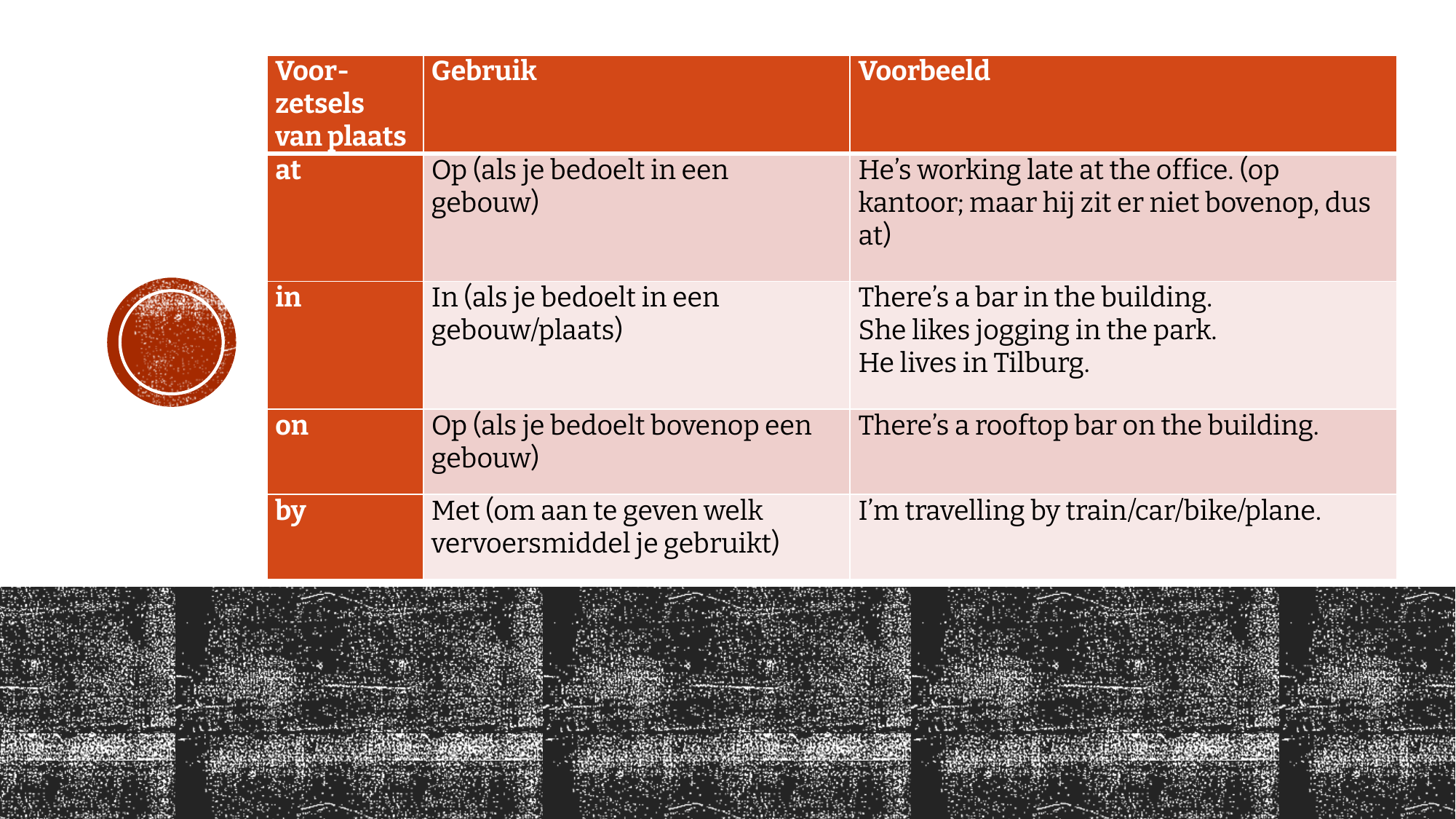

| Voor-zetsels van plaats | Gebruik | Voorbeeld |
| --- | --- | --- |
| at | Op (als je bedoelt in een gebouw) | He’s working late at the office. (op kantoor; maar hij zit er niet bovenop, dus at) |
| in | In (als je bedoelt in een gebouw/plaats) | There’s a bar in the building. She likes jogging in the park. He lives in Tilburg. |
| on | Op (als je bedoelt bovenop een gebouw) | There’s a rooftop bar on the building. |
| by | Met (om aan te geven welk vervoersmiddel je gebruikt) | I’m travelling by train/car/bike/plane. |